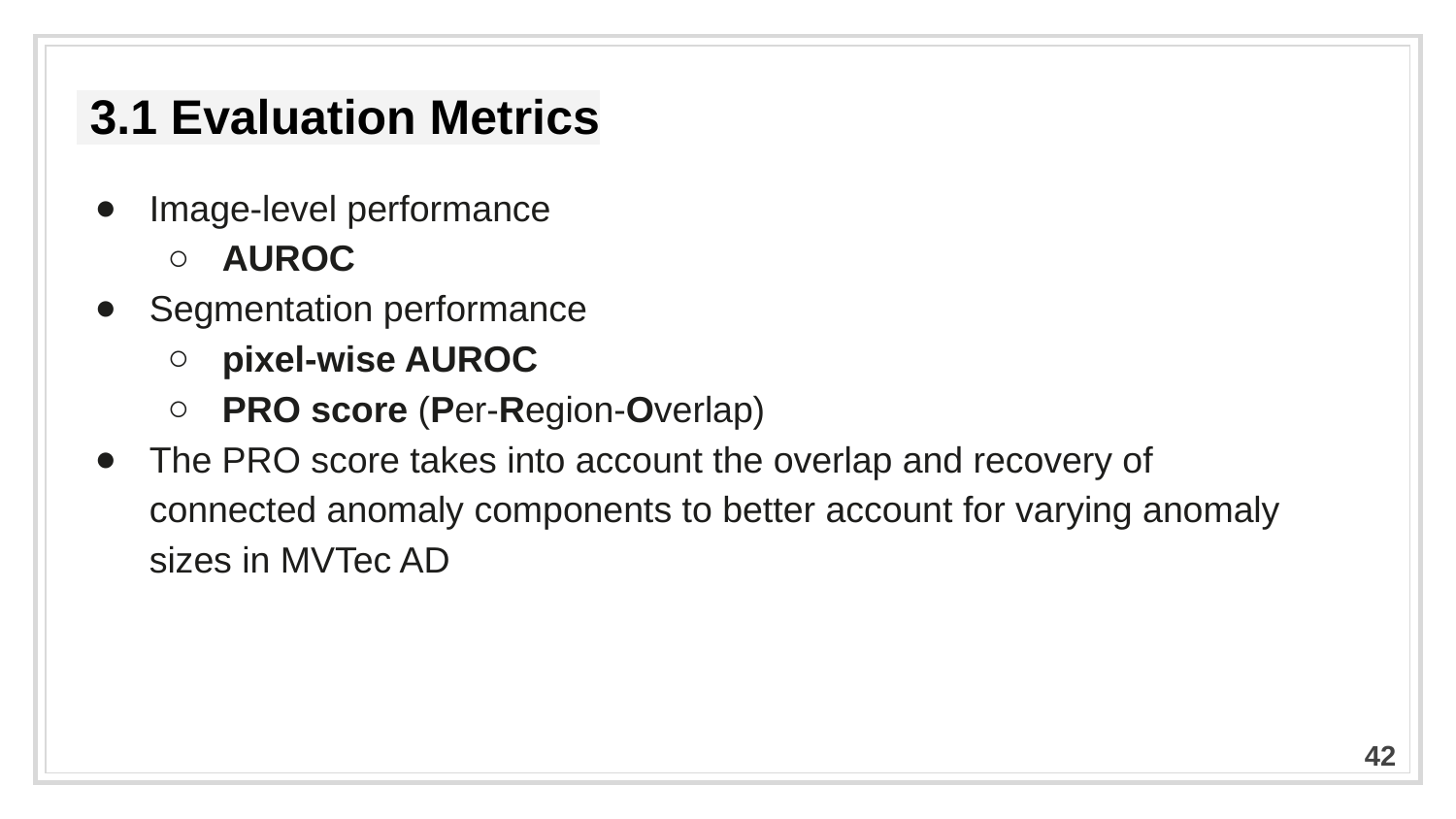

# 3.1 Evaluation Metrics
Image-level performance
AUROC
Segmentation performance
pixel-wise AUROC
PRO score (Per-Region-Overlap)
The PRO score takes into account the overlap and recovery of connected anomaly components to better account for varying anomaly sizes in MVTec AD
42